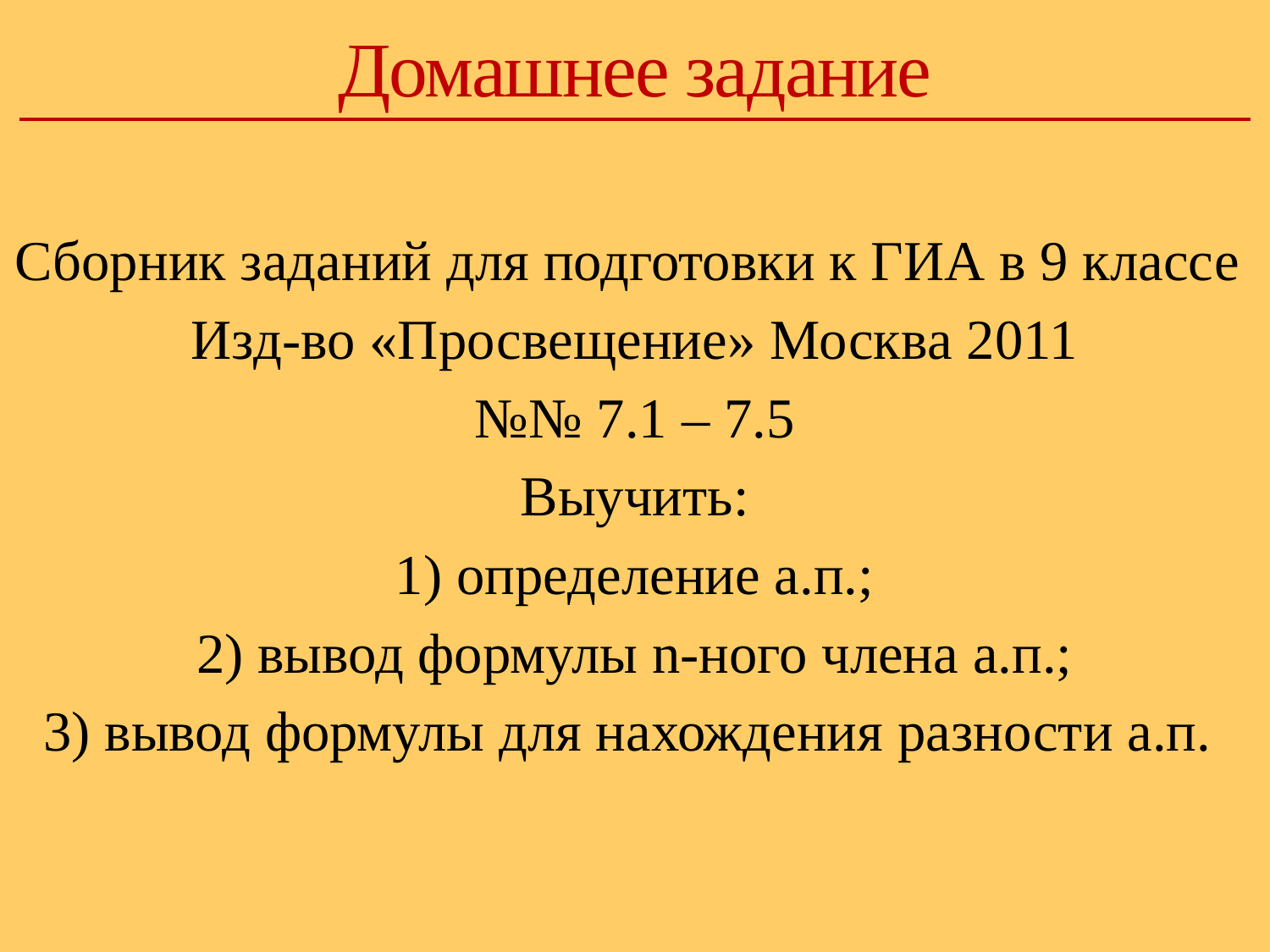

# Домашнее задание

Сборник заданий для подготовки к ГИА в 9 классе
Изд-во «Просвещение» Москва 2011
№№ 7.1 – 7.5
Выучить:
1) определение а.п.;
2) вывод формулы n-ного члена а.п.;
3) вывод формулы для нахождения разности а.п.